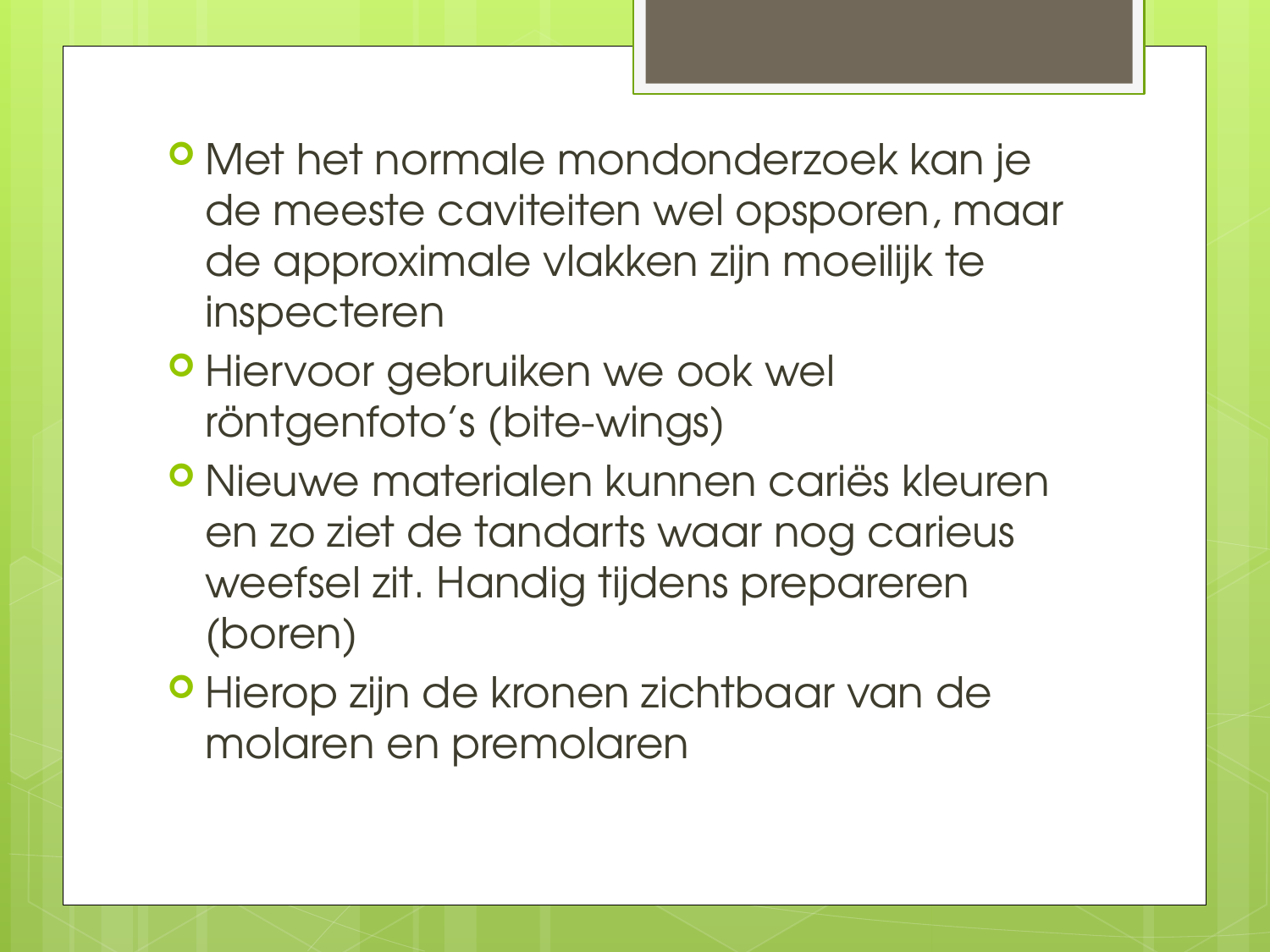

Met het normale mondonderzoek kan je de meeste caviteiten wel opsporen, maar de approximale vlakken zijn moeilijk te inspecteren
Hiervoor gebruiken we ook wel röntgenfoto’s (bite-wings)
Nieuwe materialen kunnen cariës kleuren en zo ziet de tandarts waar nog carieus weefsel zit. Handig tijdens prepareren (boren)
Hierop zijn de kronen zichtbaar van de molaren en premolaren